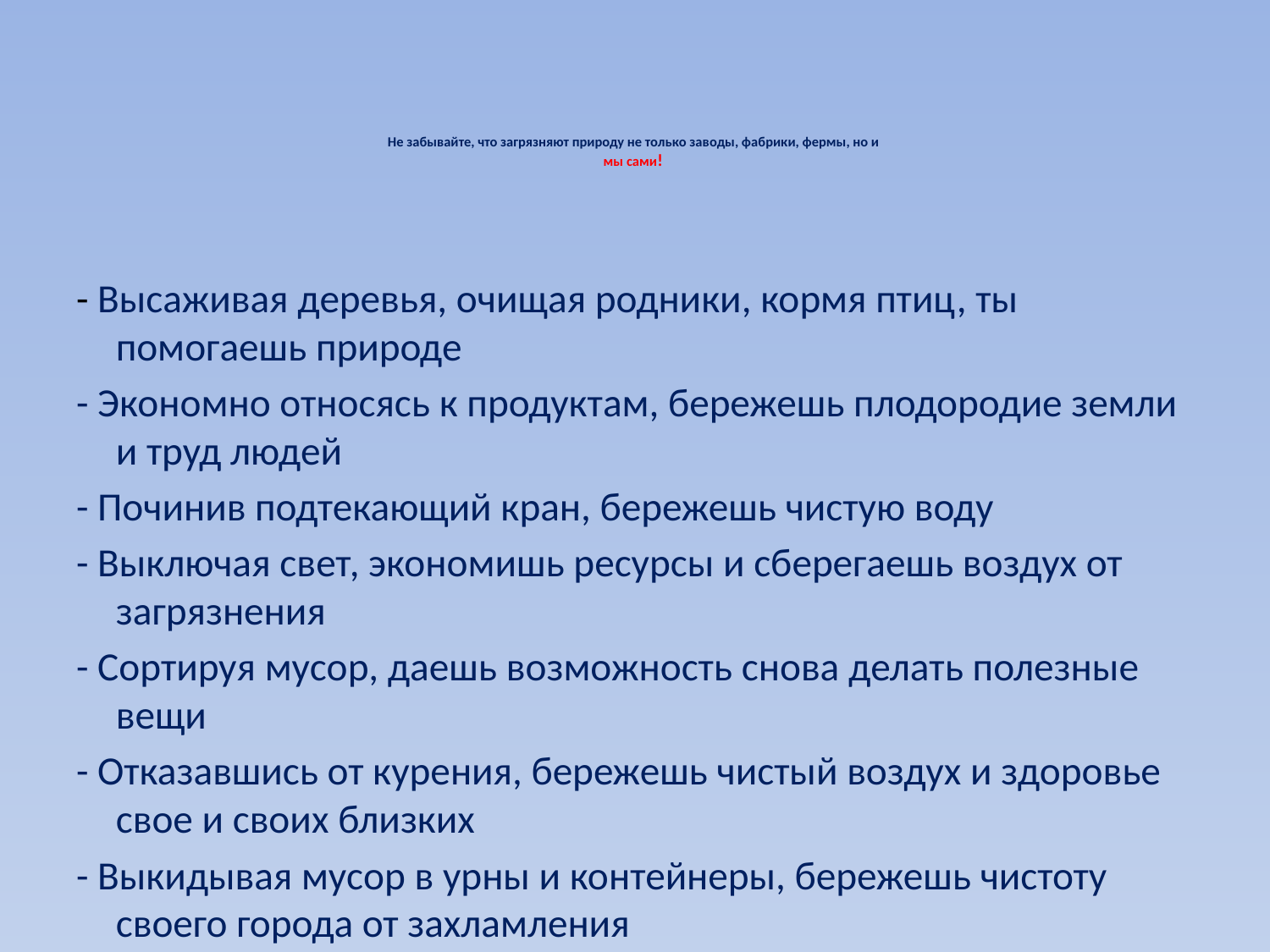

# Не забывайте, что загрязняют природу не только заводы, фабрики, фермы, но и мы сами!
- Высаживая деревья, очищая родники, кормя птиц, ты помогаешь природе
- Экономно относясь к продуктам, бережешь плодородие земли и труд людей
- Починив подтекающий кран, бережешь чистую воду
- Выключая свет, экономишь ресурсы и сберегаешь воздух от загрязнения
- Сортируя мусор, даешь возможность снова делать полезные вещи
- Отказавшись от курения, бережешь чистый воздух и здоровье свое и своих близких
- Выкидывая мусор в урны и контейнеры, бережешь чистоту своего города от захламления